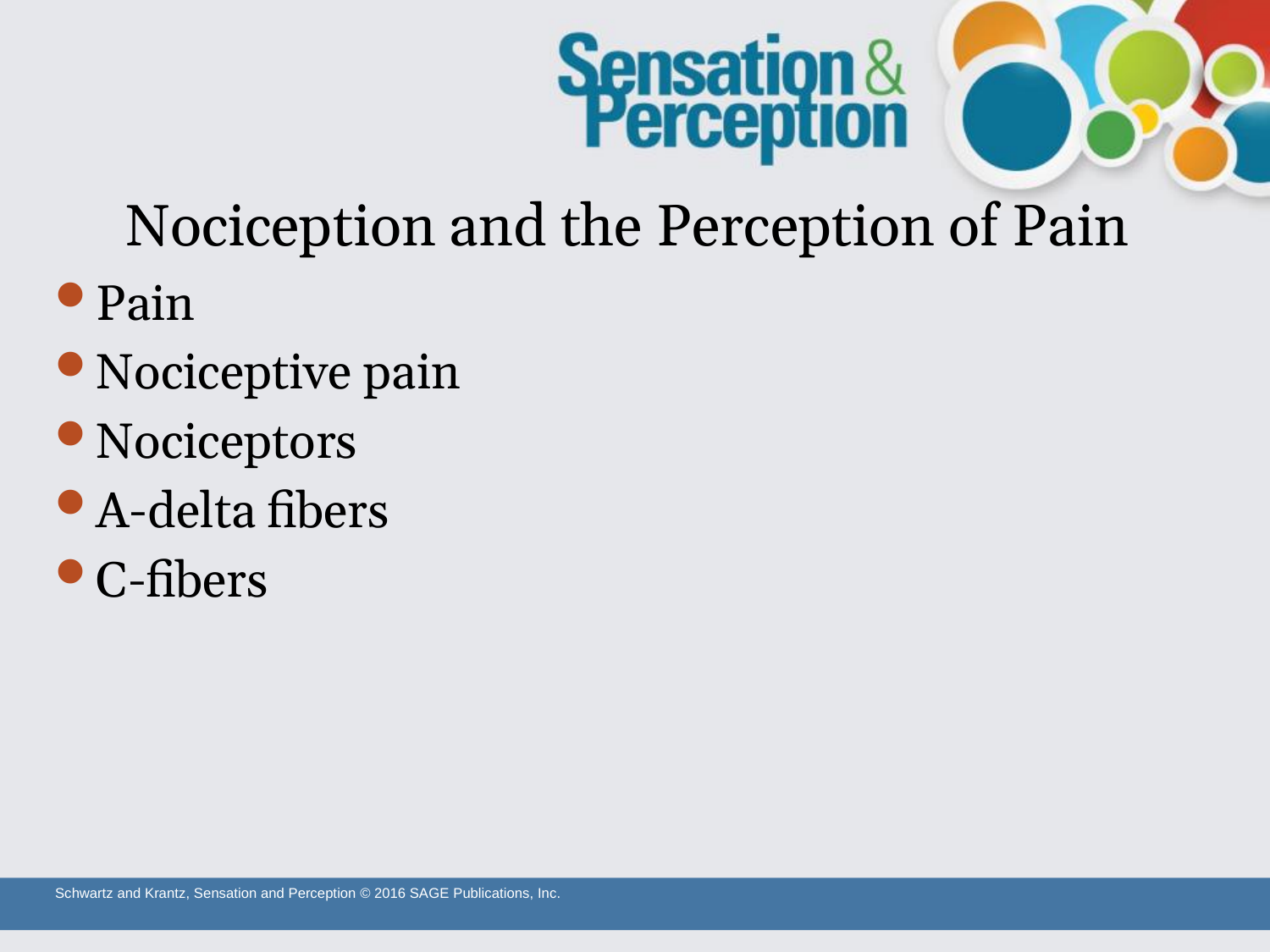

# Nociception and the Perception of Pain
Pain
Nociceptive pain
Nociceptors
A-delta fibers
C-fibers
Schwartz and Krantz, Sensation and Perception © 2016 SAGE Publications, Inc.